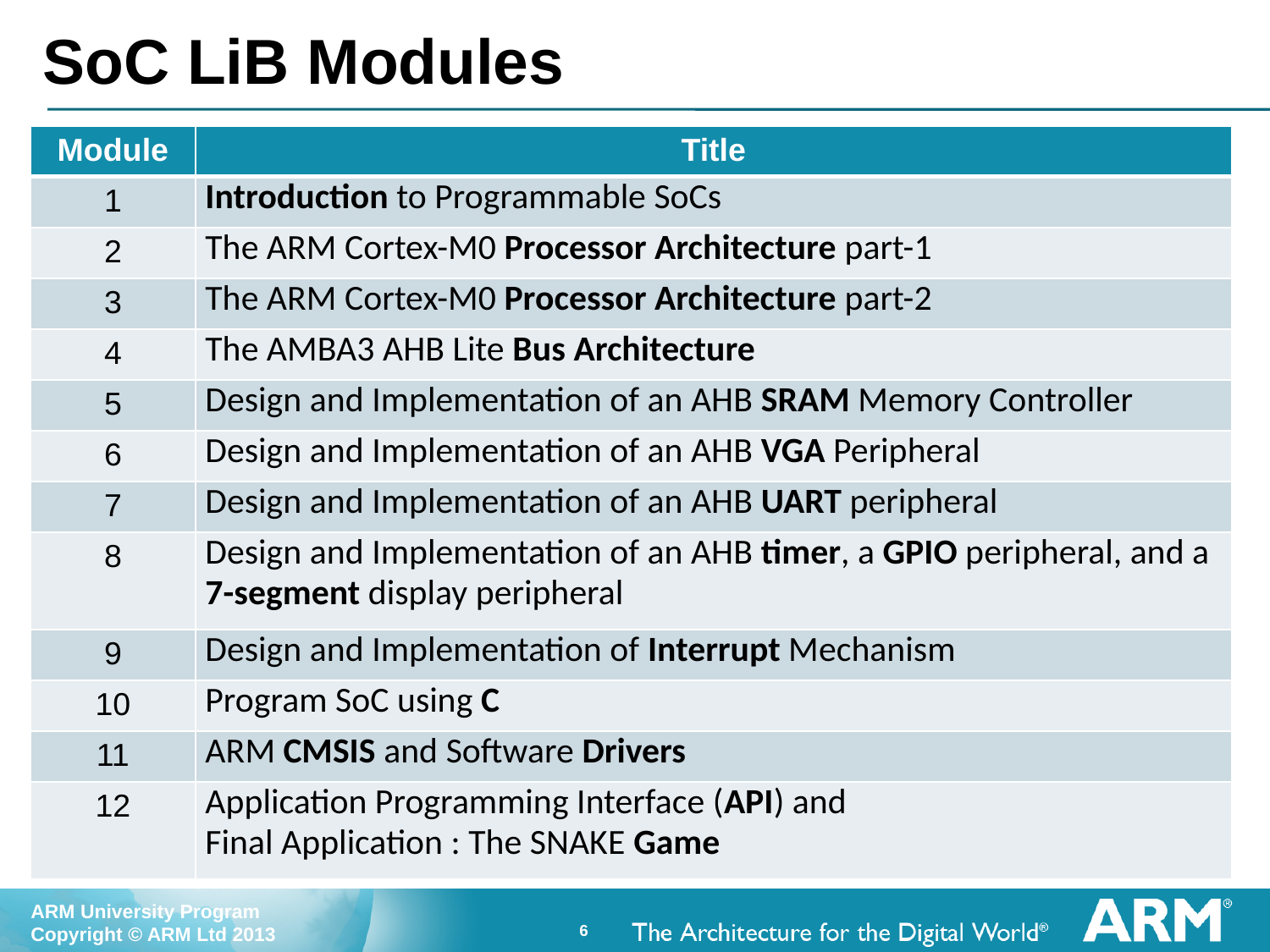

# SoC LiB Modules
| Module | Title |
| --- | --- |
| 1 | Introduction to Programmable SoCs |
| 2 | The ARM Cortex-M0 Processor Architecture part-1 |
| 3 | The ARM Cortex-M0 Processor Architecture part-2 |
| 4 | The AMBA3 AHB Lite Bus Architecture |
| 5 | Design and Implementation of an AHB SRAM Memory Controller |
| 6 | Design and Implementation of an AHB VGA Peripheral |
| 7 | Design and Implementation of an AHB UART peripheral |
| 8 | Design and Implementation of an AHB timer, a GPIO peripheral, and a 7-segment display peripheral |
| 9 | Design and Implementation of Interrupt Mechanism |
| 10 | Program SoC using C |
| 11 | ARM CMSIS and Software Drivers |
| 12 | Application Programming Interface (API) and Final Application : The SNAKE Game |